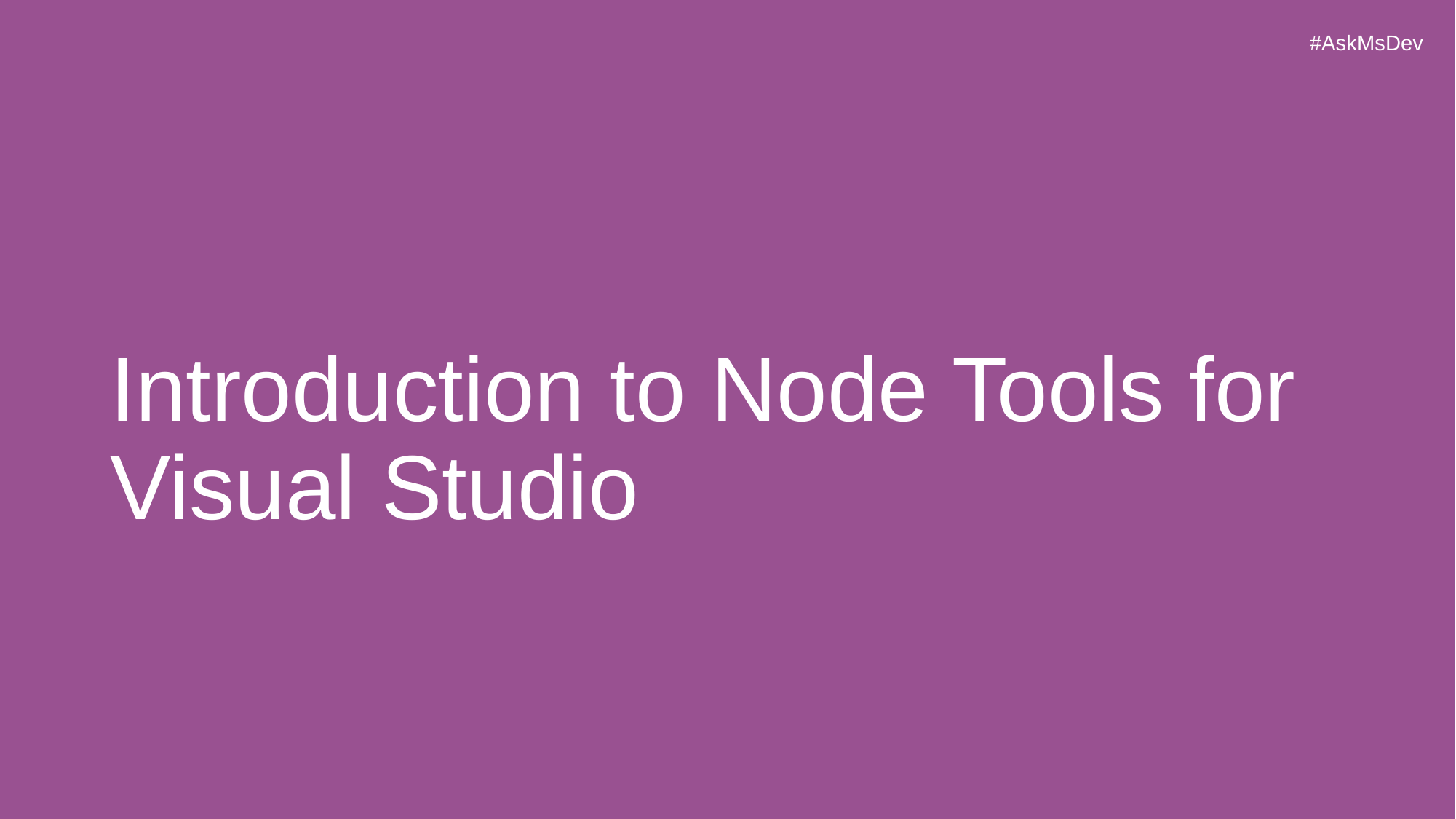

# Introduction to Node Tools for Visual Studio